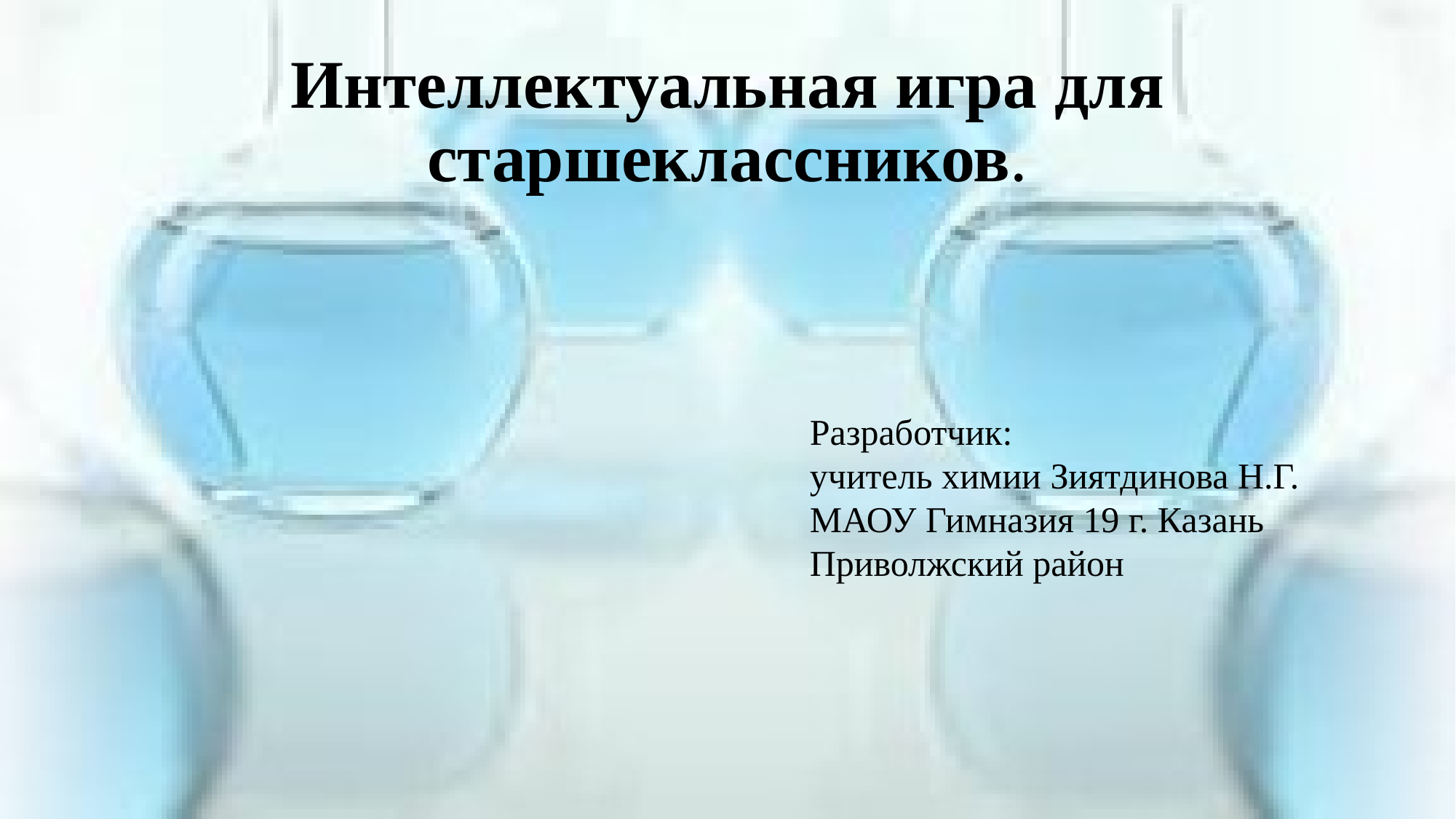

# Интеллектуальная игра для старшеклассников.

Разработчик:
учитель химии Зиятдинова Н.Г.
МАОУ Гимназия 19 г. Казань Приволжский район